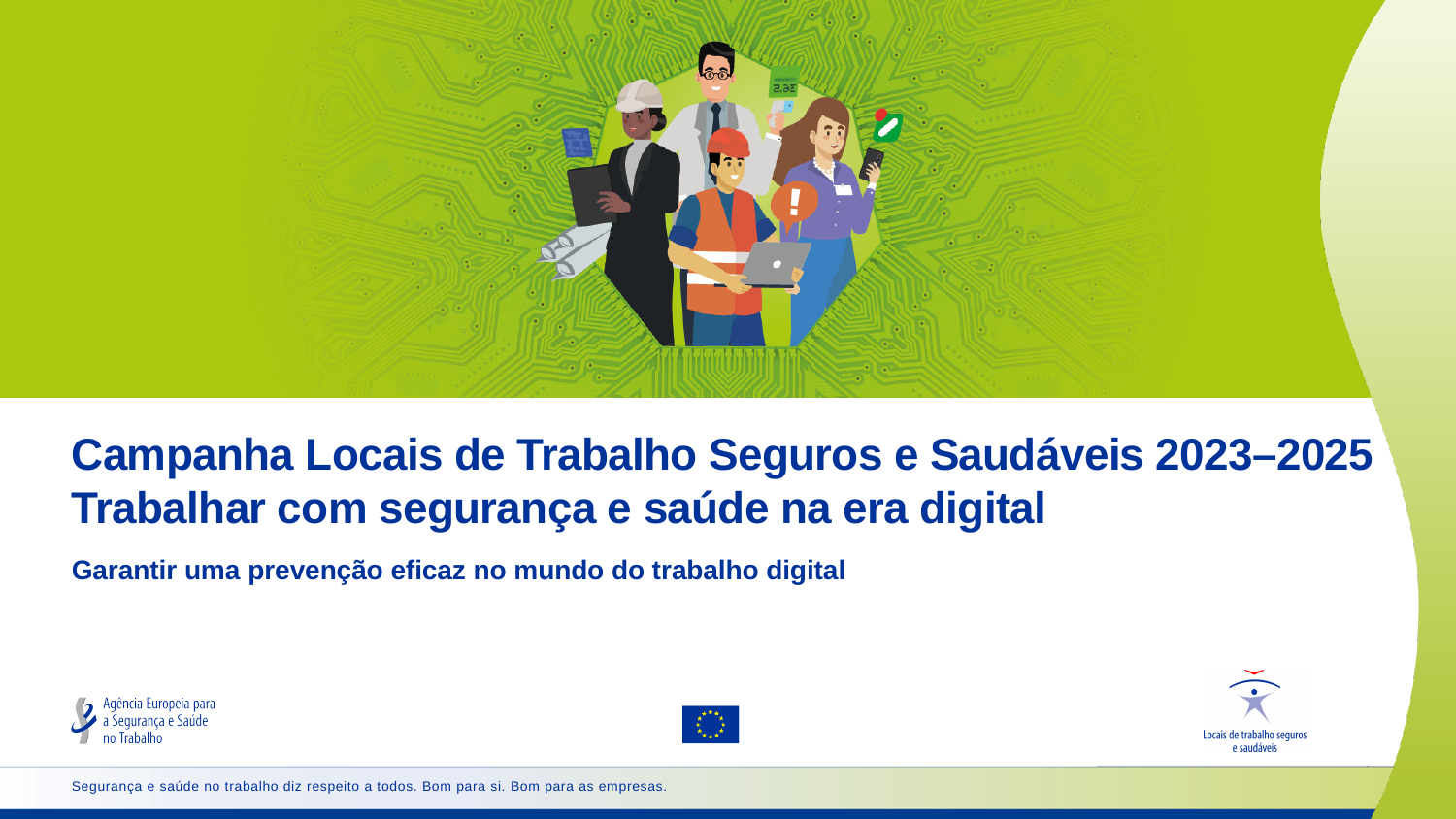

# Campanha Locais de Trabalho Seguros e Saudáveis 2023–2025 Trabalhar com segurança e saúde na era digital
Garantir uma prevenção eficaz no mundo do trabalho digital